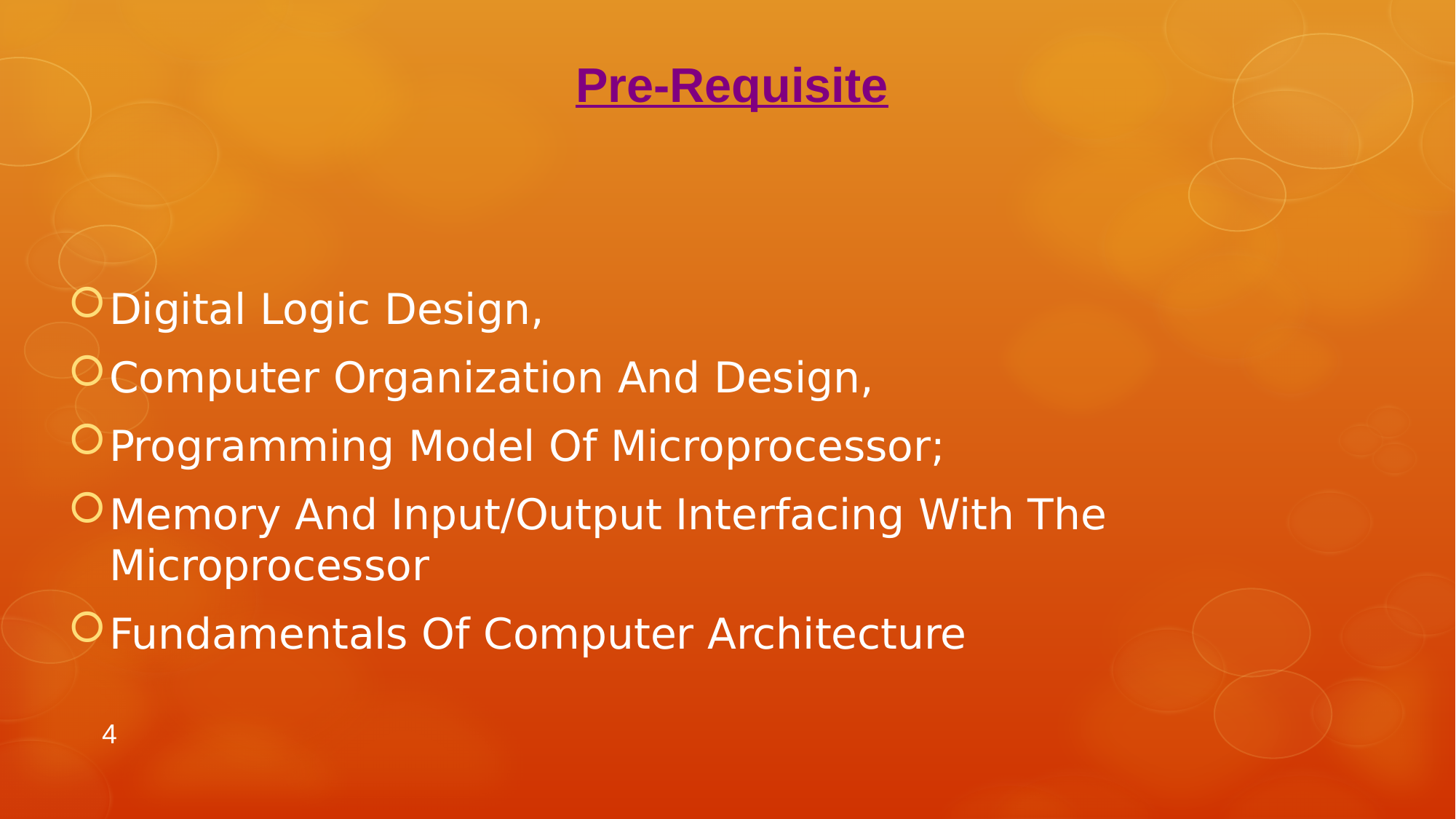

Pre-Requisite
Digital Logic Design,
Computer Organization And Design,
Programming Model Of Microprocessor;
Memory And Input/Output Interfacing With The Microprocessor
Fundamentals Of Computer Architecture
4